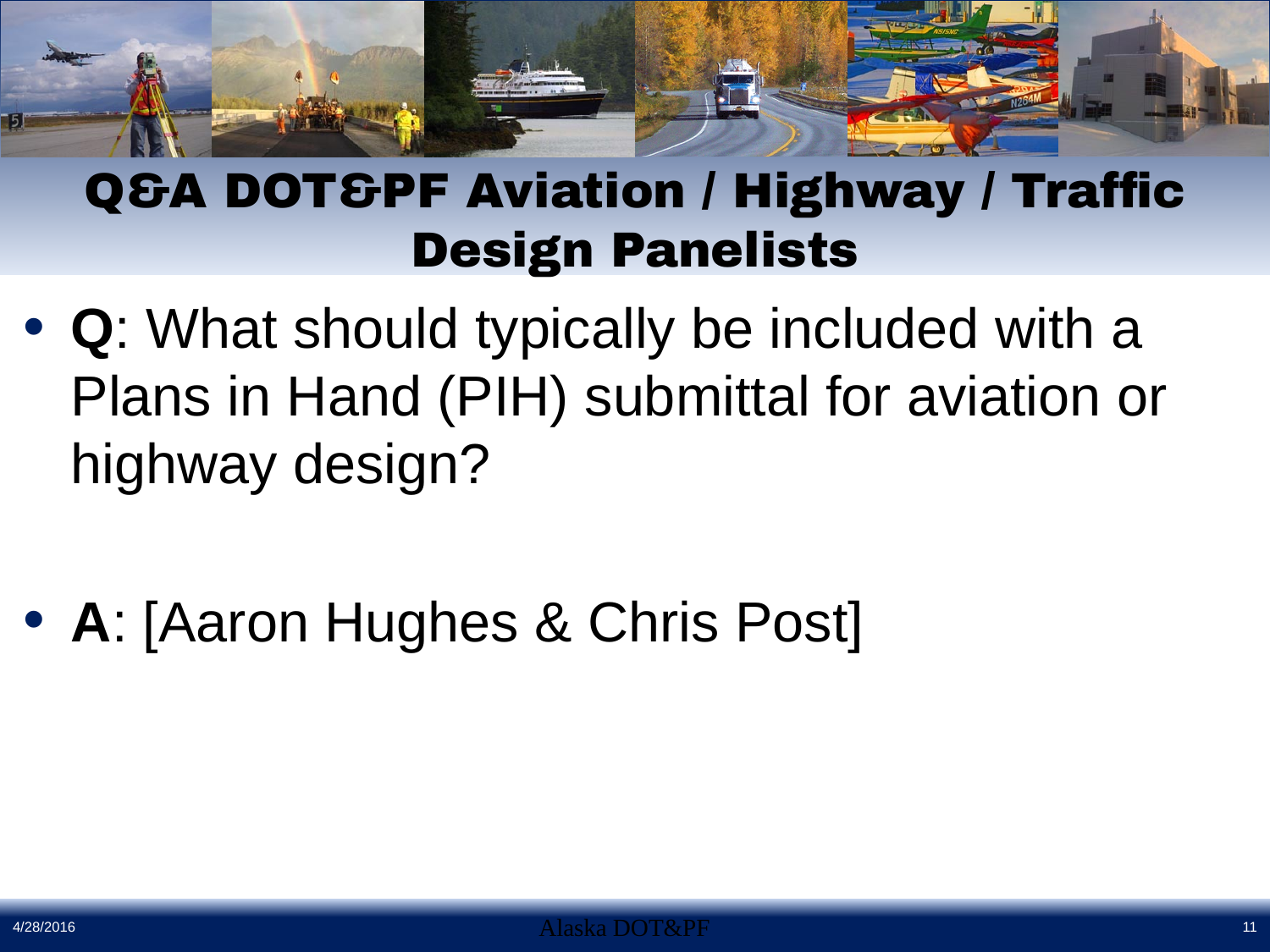

# Q&A DOT&PF Aviation / Highway / Traffic Design Panelists
Q: What should typically be included with a Plans in Hand (PIH) submittal for aviation or highway design?

A: [Aaron Hughes & Chris Post]
4/28/2016
Alaska DOT&PF
11